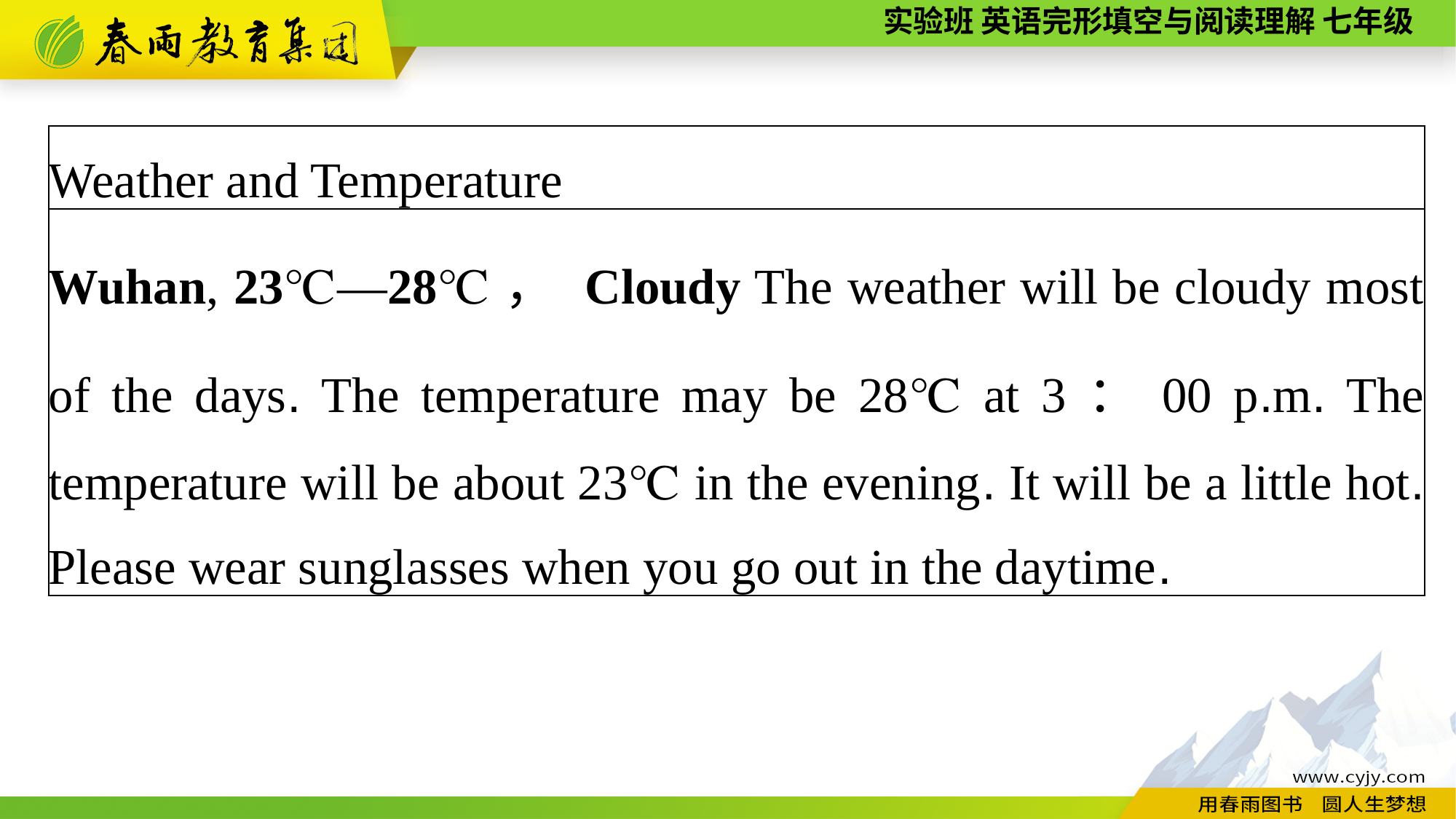

| Weather and Temperature |
| --- |
| Wuhan, 23℃—28℃， Cloudy The weather will be cloudy most of the days. The temperature may be 28℃ at 3：00 p.m. The temperature will be about 23℃ in the evening. It will be a little hot. Please wear sunglasses when you go out in the daytime. |